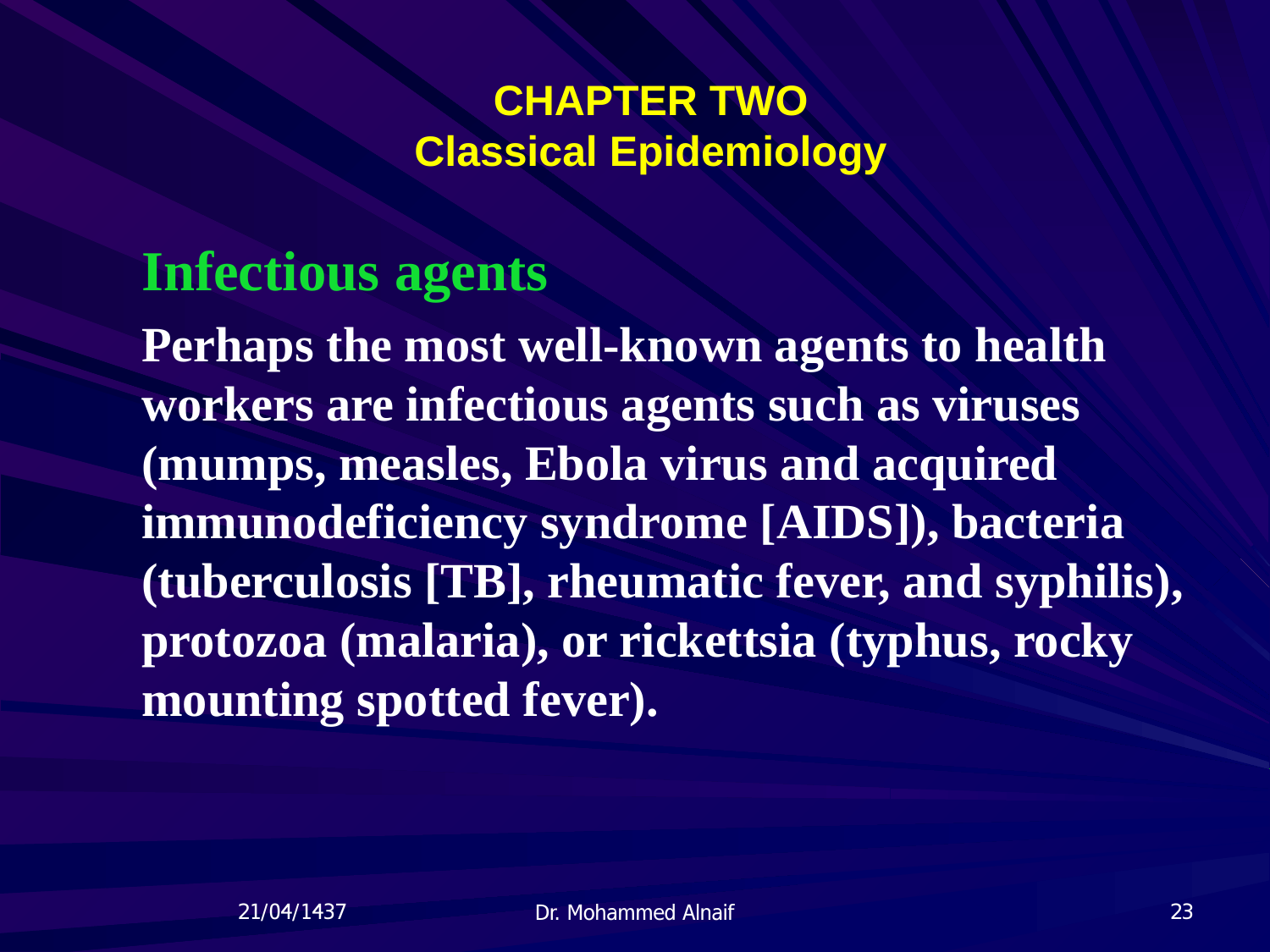

# CHAPTER TWO Classical Epidemiology
Infectious agents
Perhaps the most well-known agents to health workers are infectious agents such as viruses (mumps, measles, Ebola virus and acquired immunodeficiency syndrome [AIDS]), bacteria (tuberculosis [TB], rheumatic fever, and syphilis), protozoa (malaria), or rickettsia (typhus, rocky mounting spotted fever).
21/04/1437
23
Dr. Mohammed Alnaif